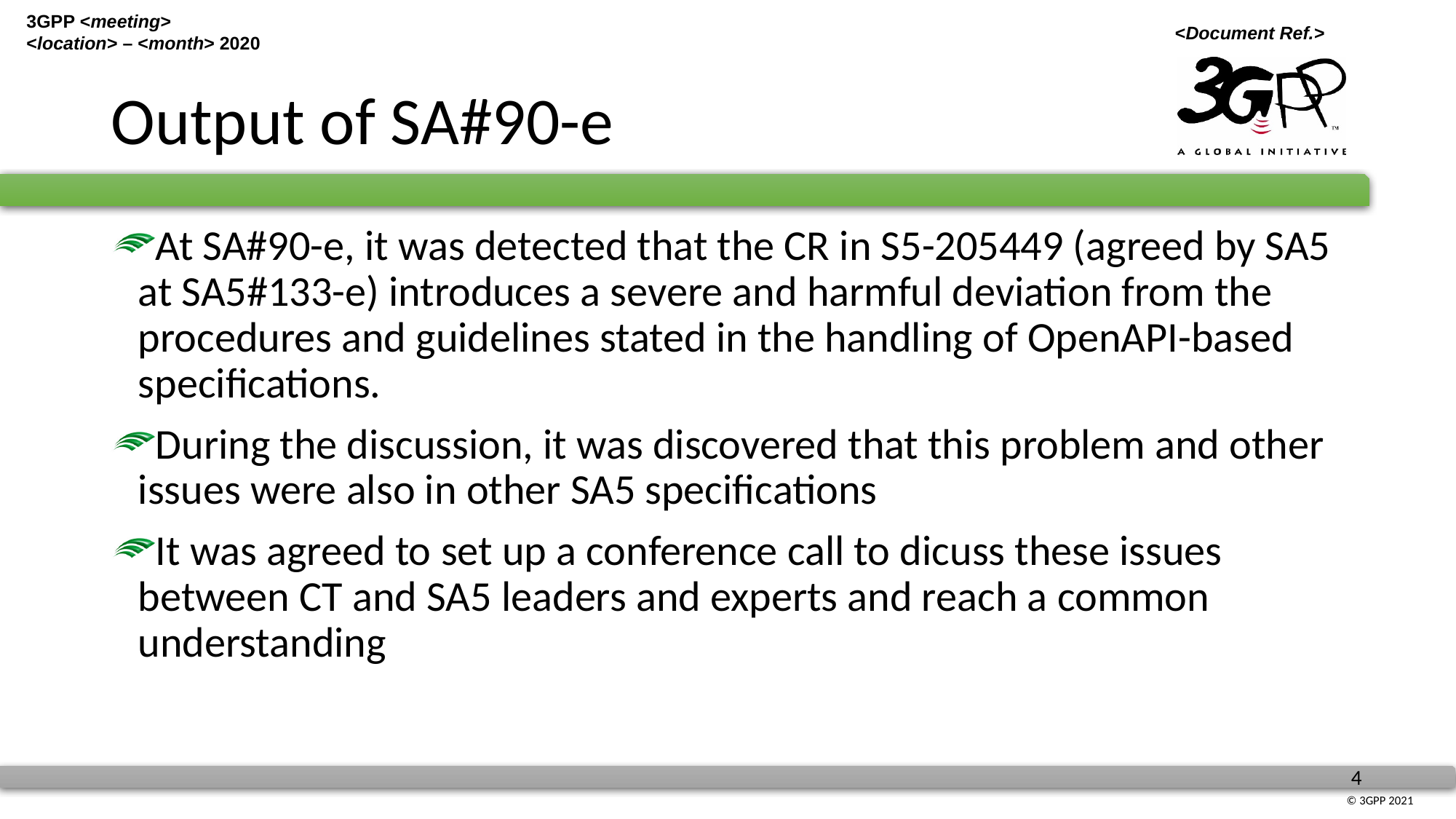

# Output of SA#90-e
At SA#90-e, it was detected that the CR in S5-205449 (agreed by SA5 at SA5#133-e) introduces a severe and harmful deviation from the procedures and guidelines stated in the handling of OpenAPI-based specifications.
During the discussion, it was discovered that this problem and other issues were also in other SA5 specifications
It was agreed to set up a conference call to dicuss these issues between CT and SA5 leaders and experts and reach a common understanding